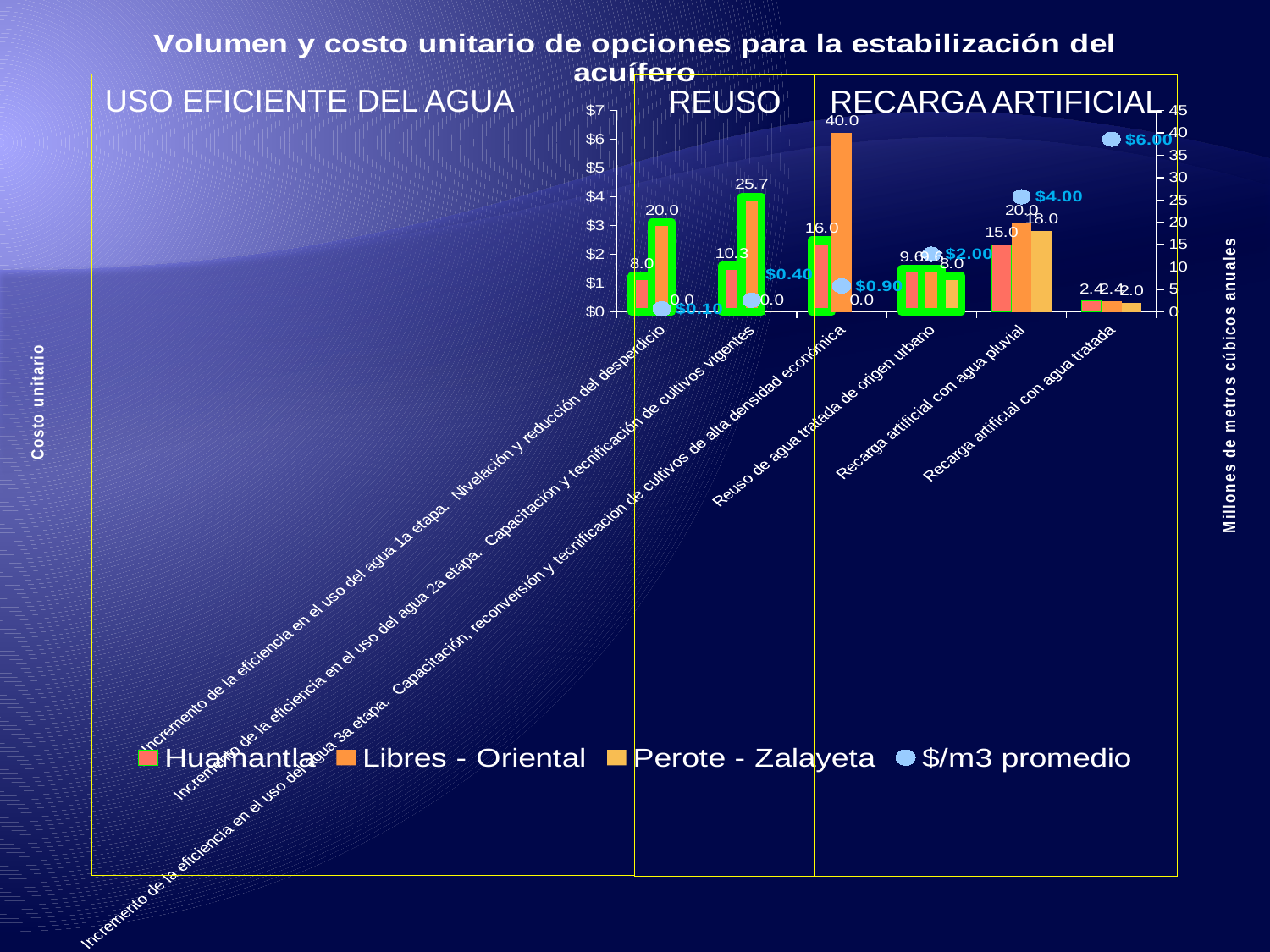

### Chart: Volumen y costo unitario de opciones para la estabilización del acuífero

| Category | Huamantla | Libres - Oriental | Perote - Zalayeta | $/m3 promedio |
|---|---|---|---|---|
| Incremento de la eficiencia en el uso del agua 1a etapa.  Nivelación y reducción del desperdicio | 8.0 | 20.0 | 0.0 | 0.1 |
| Incremento de la eficiencia en el uso del agua 2a etapa.  Capacitación y tecnificación de cultivos vigentes | 10.285714285714286 | 25.714285714285765 | 0.0 | 0.4 |
| Incremento de la eficiencia en el uso del agua 3a etapa.  Capacitación, reconversión y tecnificación de cultivos de alta densidad económica | 16.0 | 40.0 | 0.0 | 0.9 |
| Reuso de agua tratada de origen urbano | 9.6 | 9.6 | 8.0 | 2.0 |
| Recarga artificial con agua pluvial | 15.0 | 20.0 | 18.0 | 4.0 |
| Recarga artificial con agua tratada | 2.4000000000000004 | 2.4000000000000004 | 2.0 | 6.0 |
USO EFICIENTE DEL AGUA
REUSO
RECARGA ARTIFICIAL